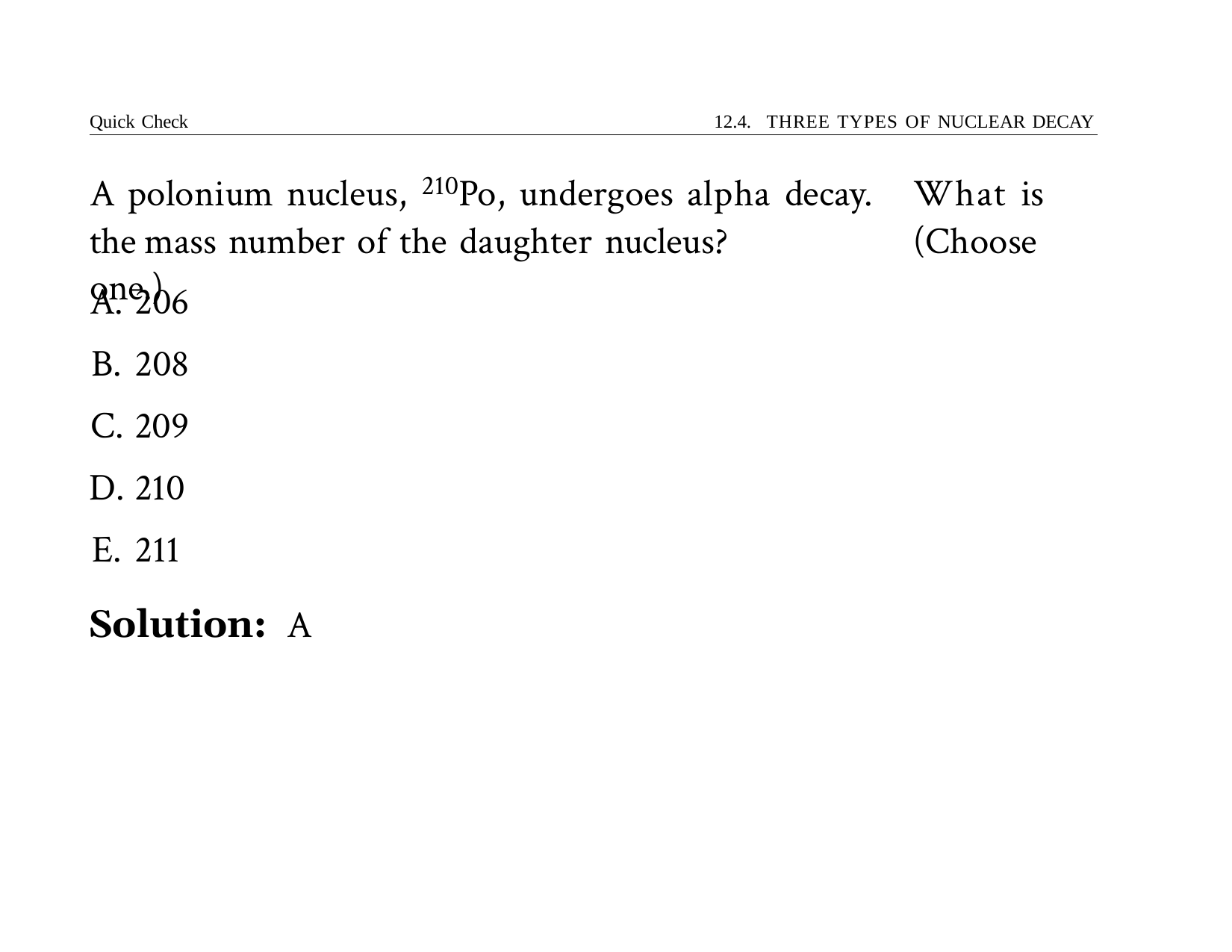

Quick Check	12.4.  THREE TYPES OF NUCLEAR DECAY

# A polonium nucleus, 210Po, undergoes alpha decay.	What is the mass number of the daughter nucleus?	(Choose one.)
206
208
209
210
211
Solution:	A